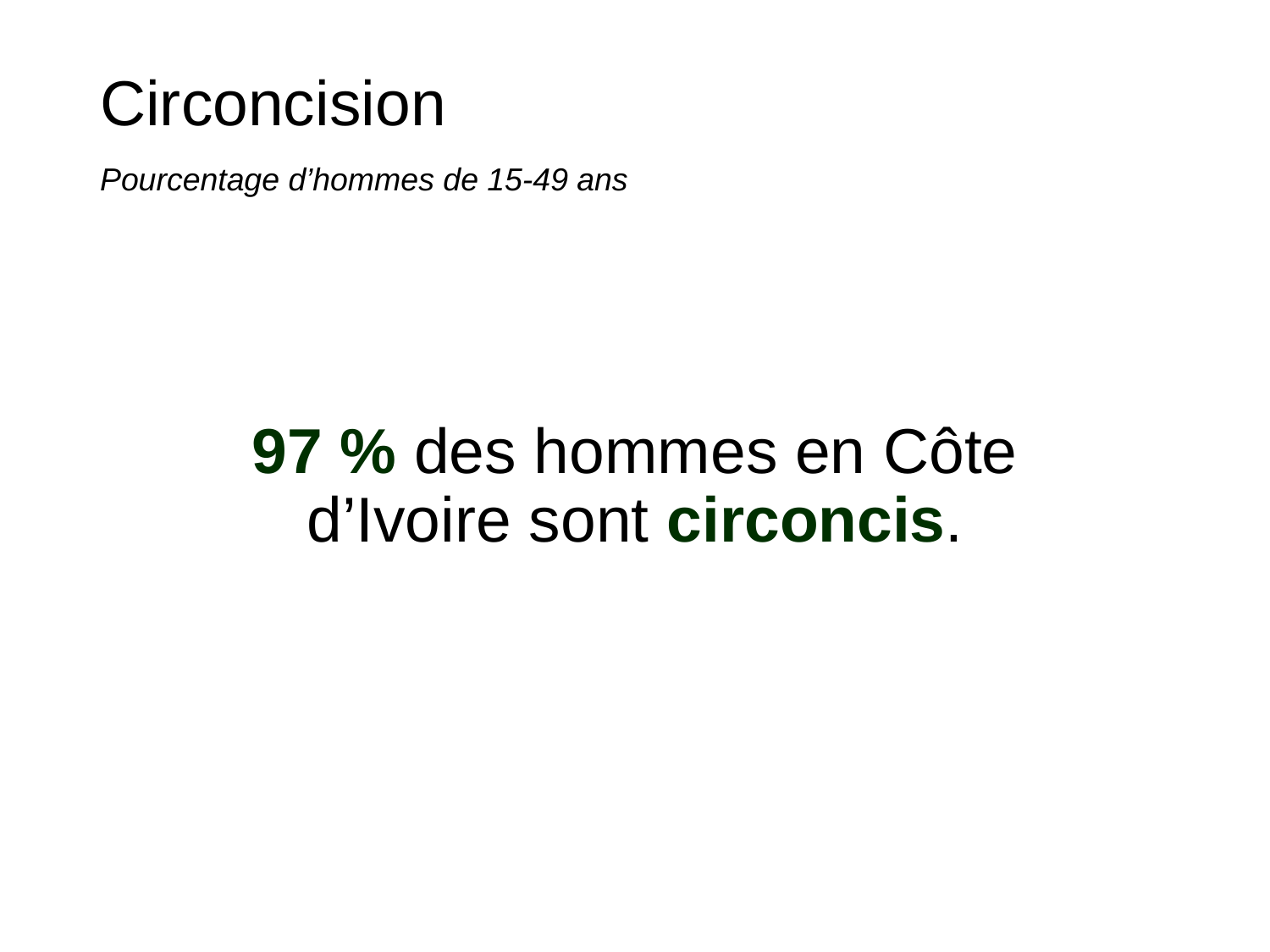

# Circoncision
Pourcentage d’hommes de 15-49 ans
97 % des hommes en Côte d’Ivoire sont circoncis.